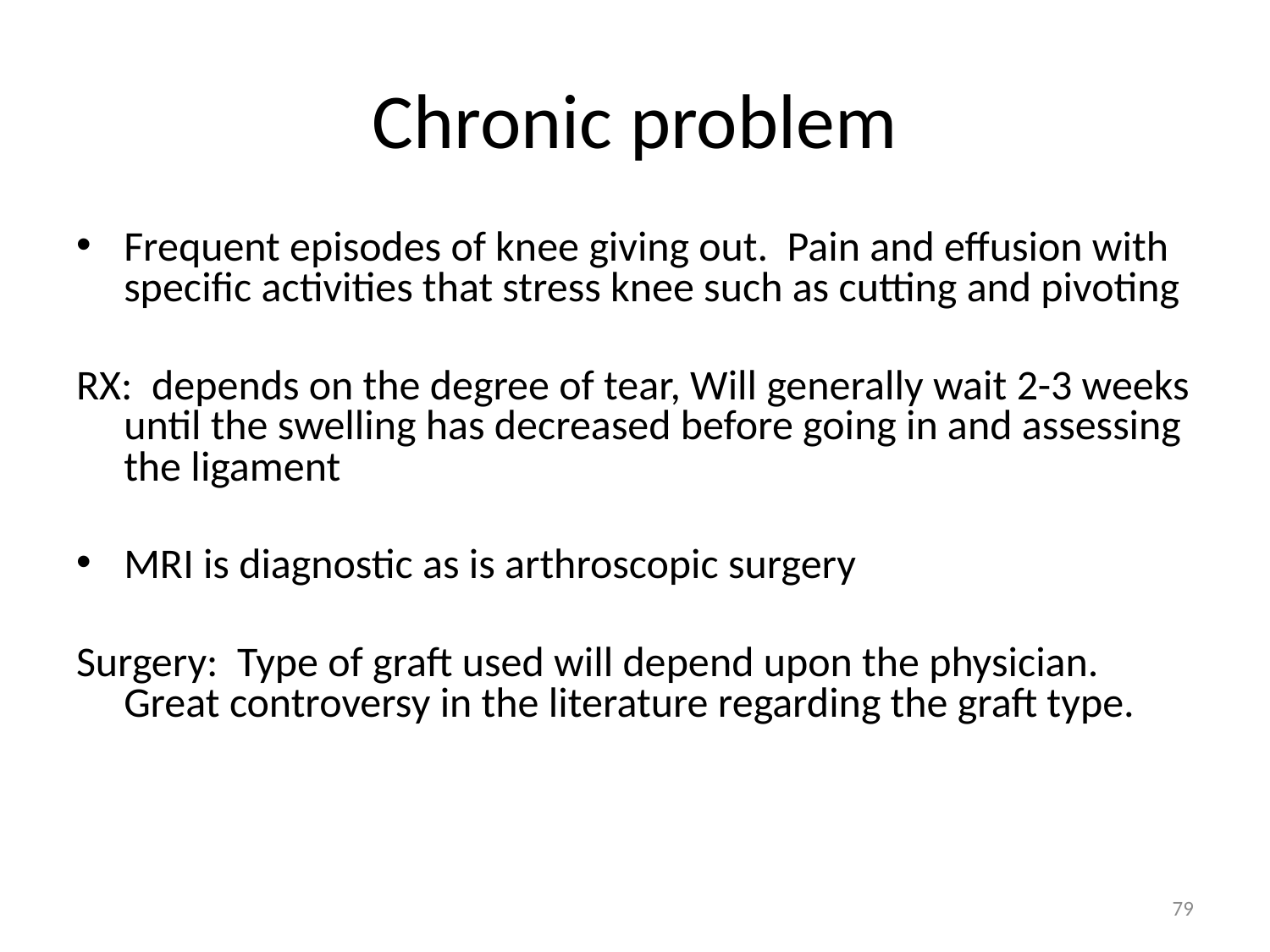

# Chronic problem
Frequent episodes of knee giving out.  Pain and effusion with specific activities that stress knee such as cutting and pivoting

RX:  depends on the degree of tear, Will generally wait 2-3 weeks until the swelling has decreased before going in and assessing the ligament

MRI is diagnostic as is arthroscopic surgery

Surgery:  Type of graft used will depend upon the physician.  Great controversy in the literature regarding the graft type.
79